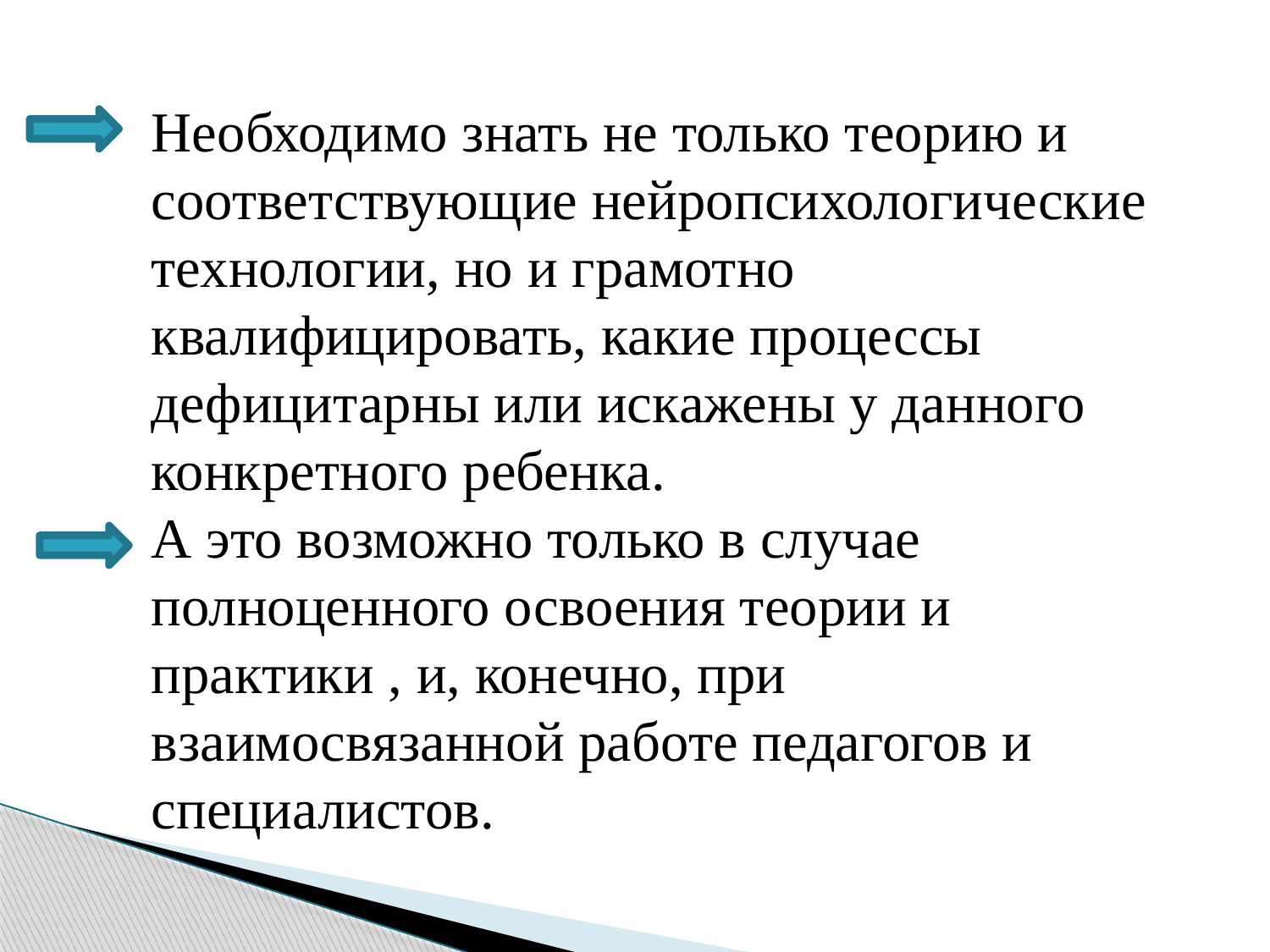

Необходимо знать не только теорию и соответствующие нейропсихологические технологии, но и грамотно квалифицировать, какие процессы дефицитарны или искажены у данного конкретного ребенка.
А это возможно только в случае полноценного освоения теории и практики , и, конечно, при взаимосвязанной работе педагогов и специалистов.